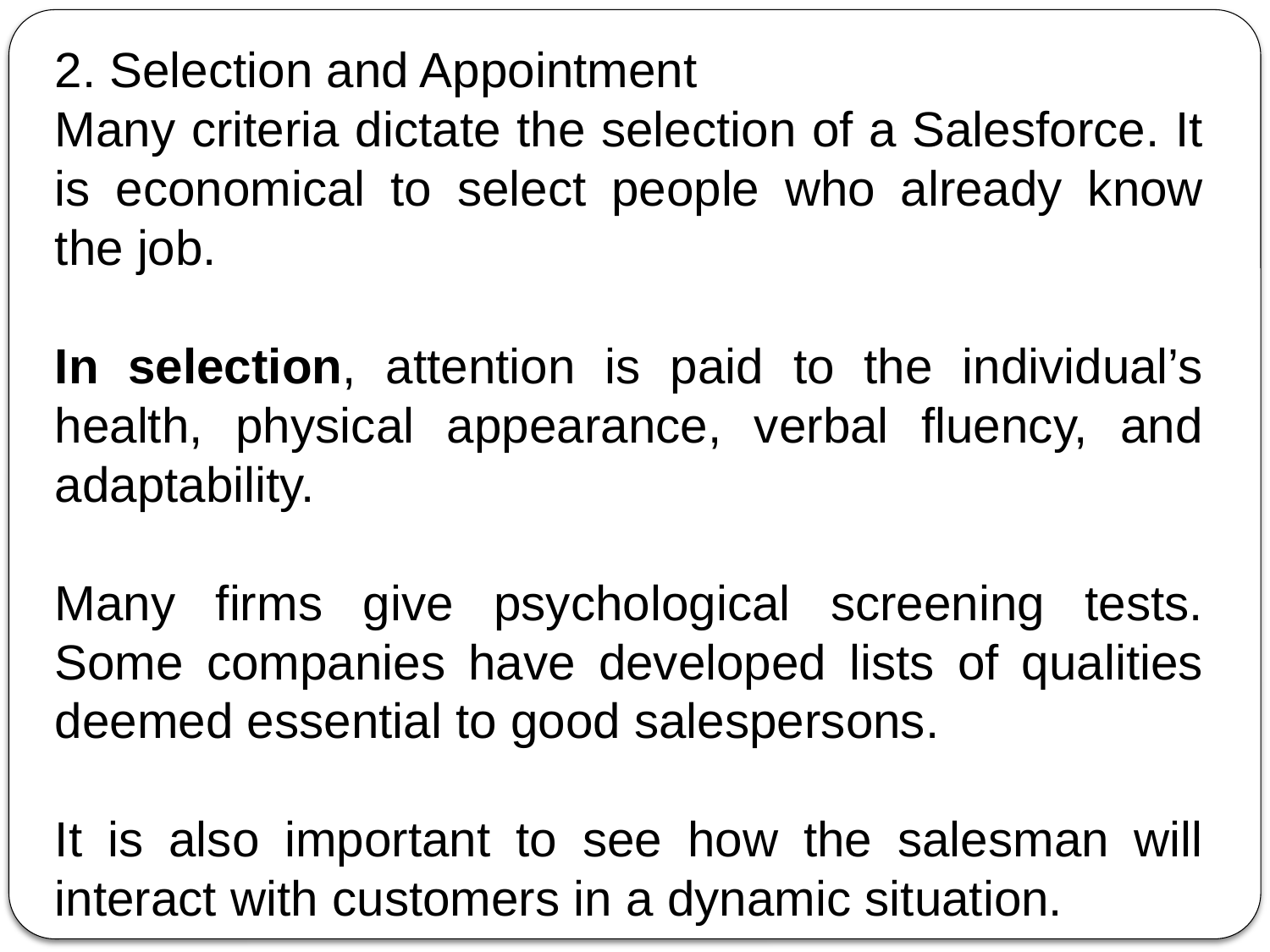

2. Selection and Appointment
Many criteria dictate the selection of a Salesforce. It is economical to select people who already know the job.

In selection, attention is paid to the individual’s health, physical appearance, verbal fluency, and adaptability.

Many firms give psychological screening tests. Some companies have developed lists of qualities deemed essential to good salespersons.

It is also important to see how the salesman will interact with customers in a dynamic situation.